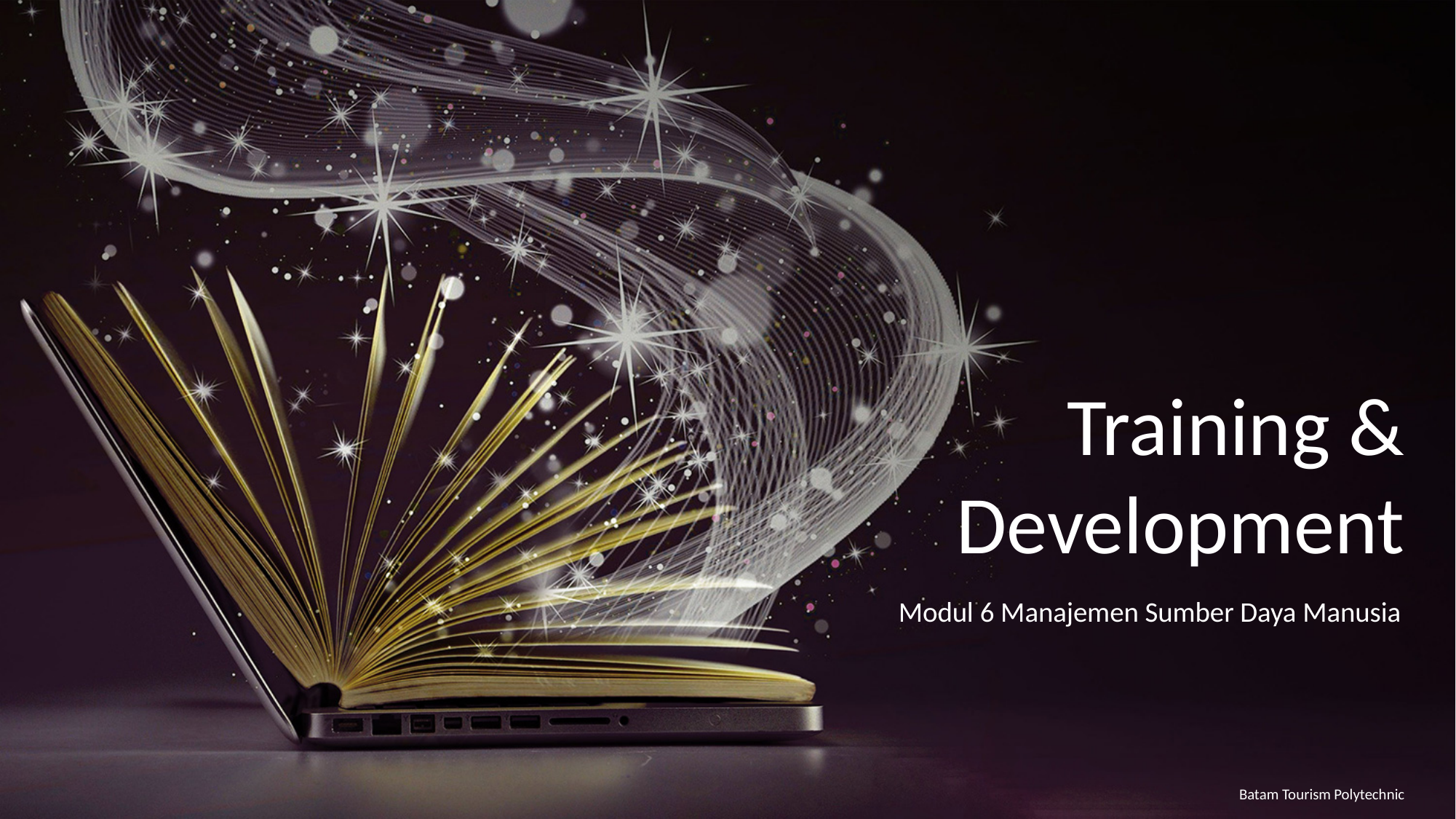

Training & Development
Modul 6 Manajemen Sumber Daya Manusia
Batam Tourism Polytechnic